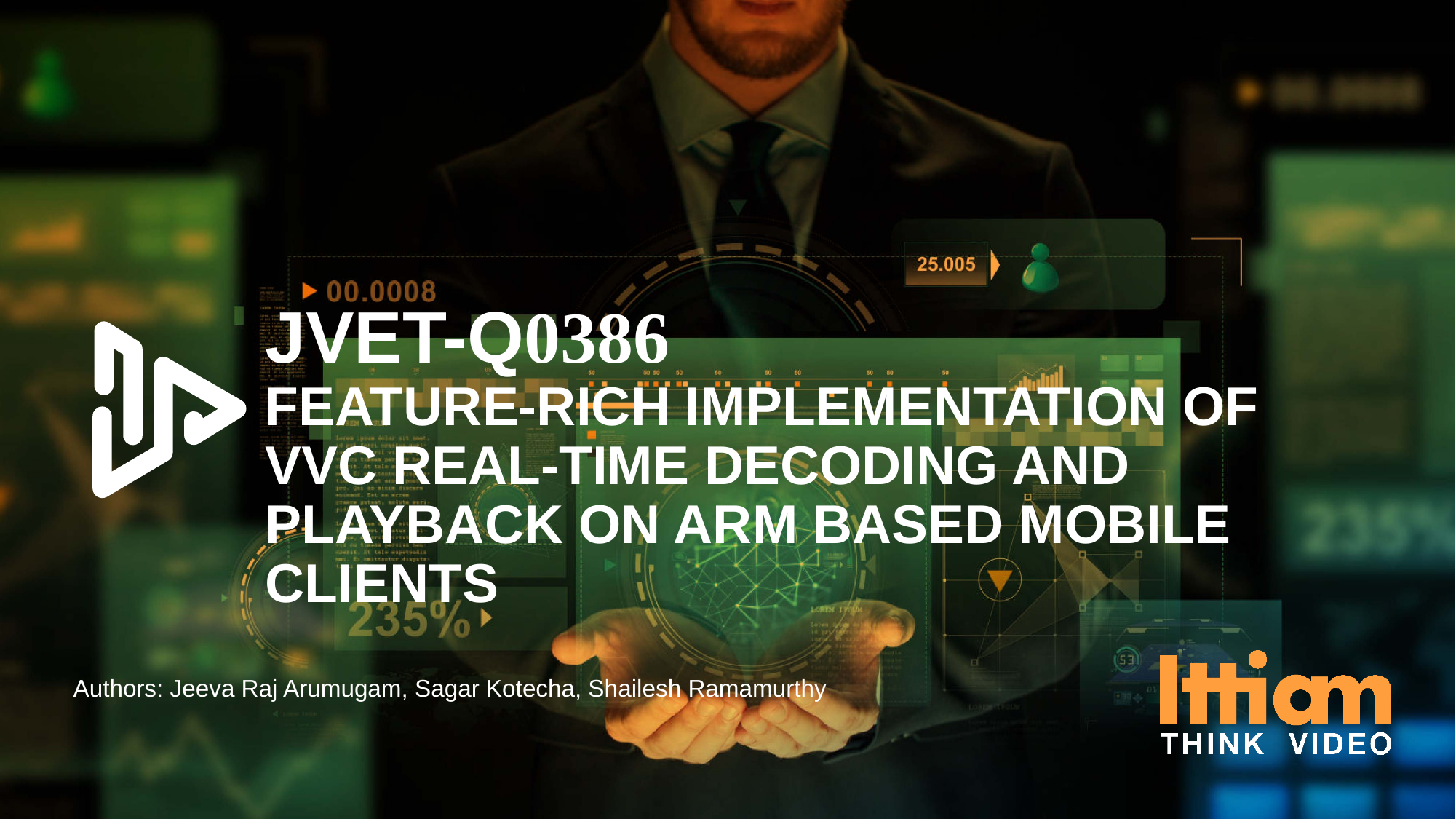

JVET-Q0386
Feature-rich implementation of VVC real-time decoding and playback on ARM based mobile clients

Authors: Jeeva Raj Arumugam, Sagar Kotecha, Shailesh Ramamurthy